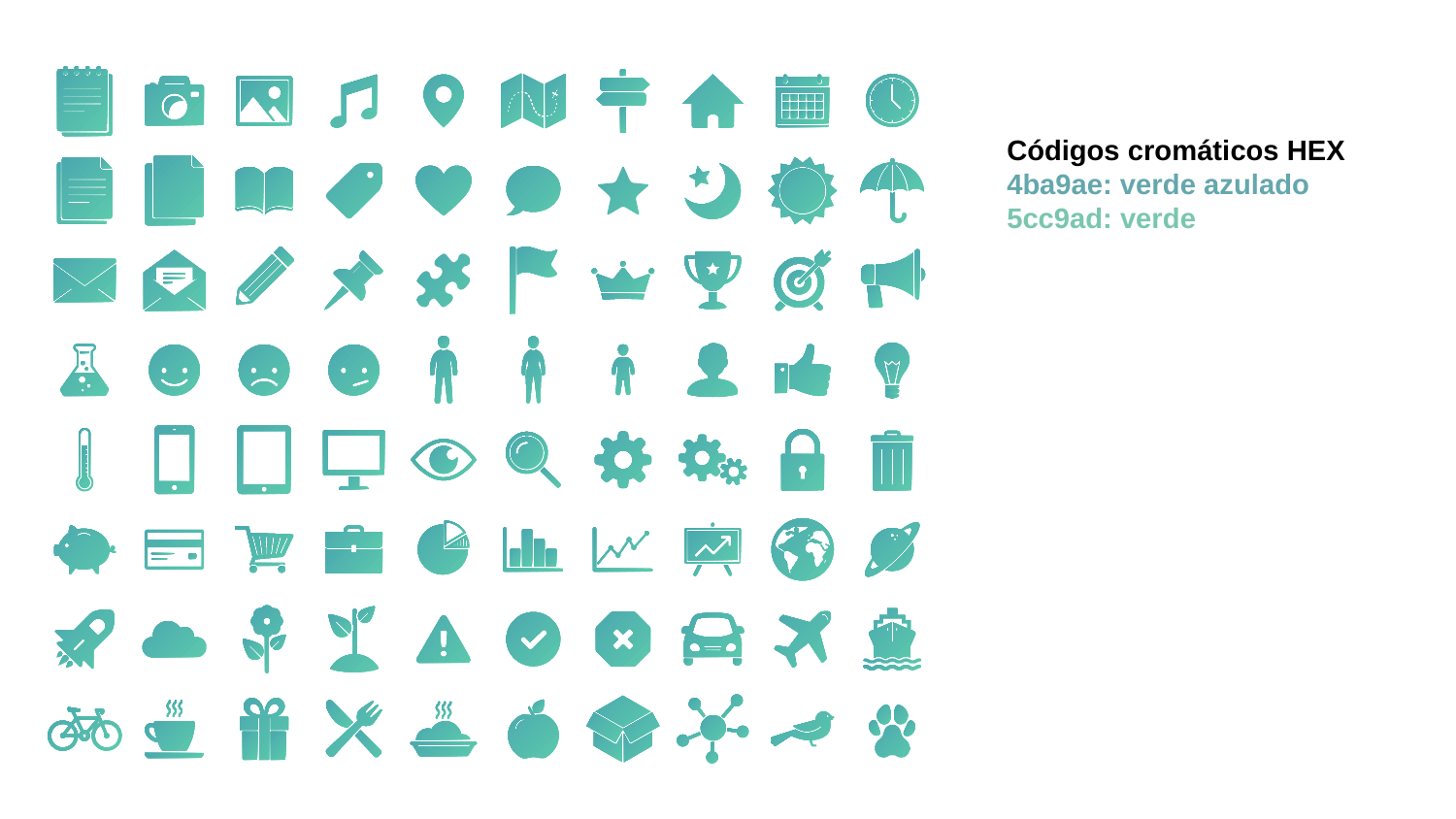

Códigos cromáticos HEX
4ba9ae: verde azulado
5cc9ad: verde